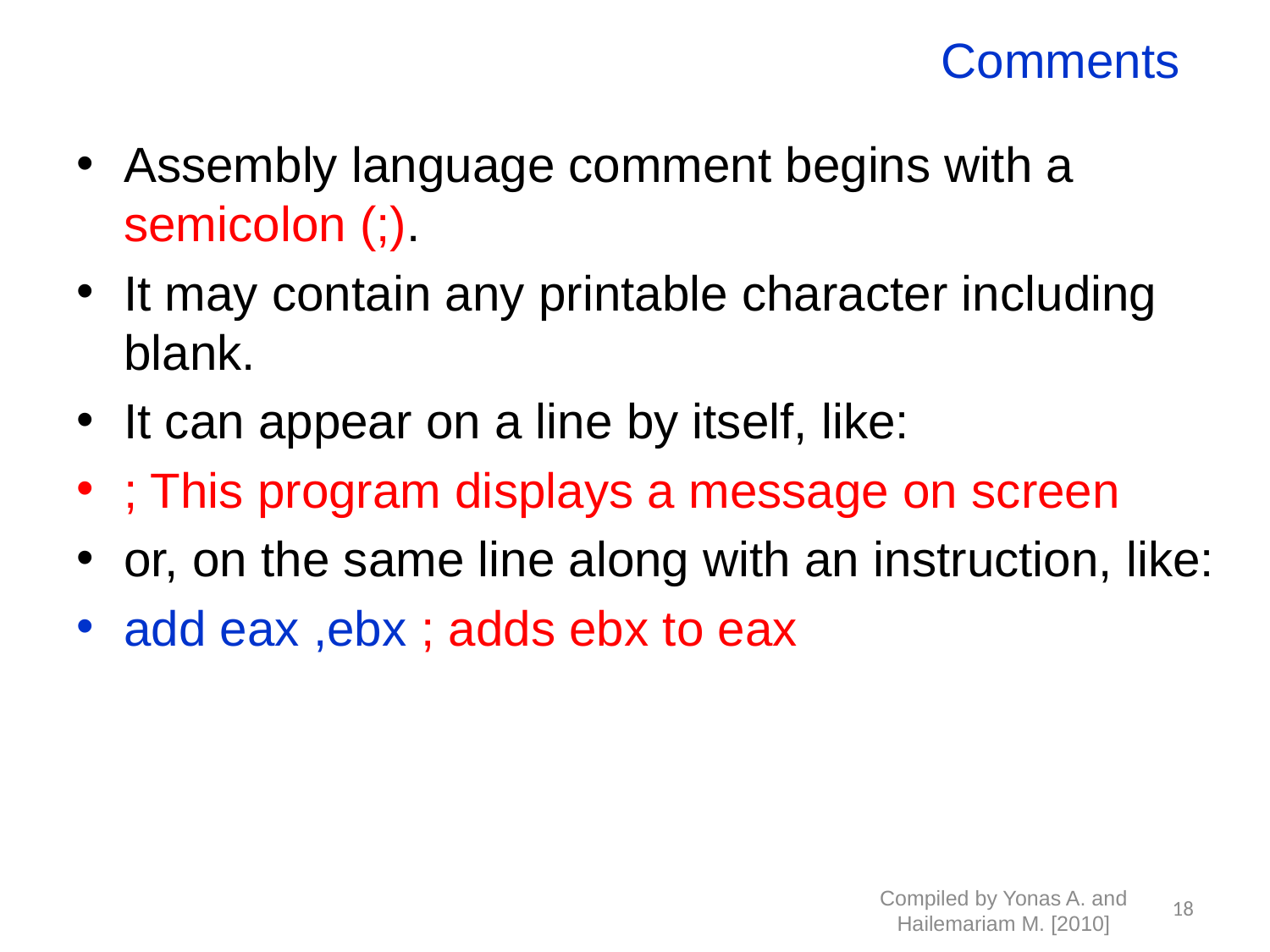

# Comments
Assembly language comment begins with a semicolon (;).
It may contain any printable character including blank.
It can appear on a line by itself, like:
; This program displays a message on screen
or, on the same line along with an instruction, like:
add eax ,ebx ; adds ebx to eax
18
Compiled by Yonas A. and Hailemariam M. [2010]